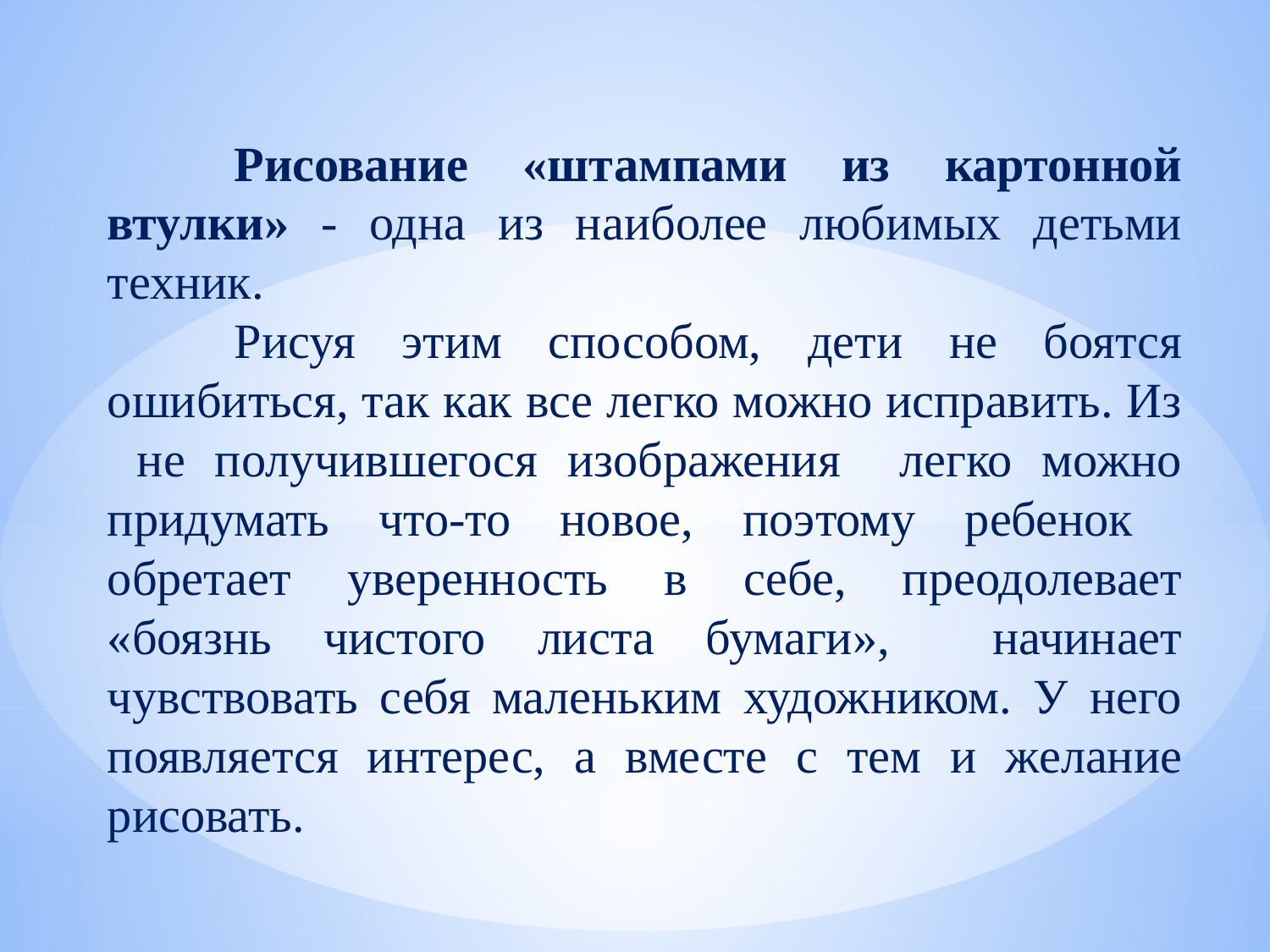

Рисование «штампами из картонной втулки» - одна из наиболее любимых детьми техник.
	Рисуя этим способом, дети не боятся ошибиться, так как все легко можно исправить. Из  не получившегося изображения  легко можно придумать что-то новое, поэтому ребенок  обретает уверенность в себе, преодолевает «боязнь чистого листа бумаги»,  начинает чувствовать себя маленьким художником. У него появляется интерес, а вместе с тем и желание рисовать.